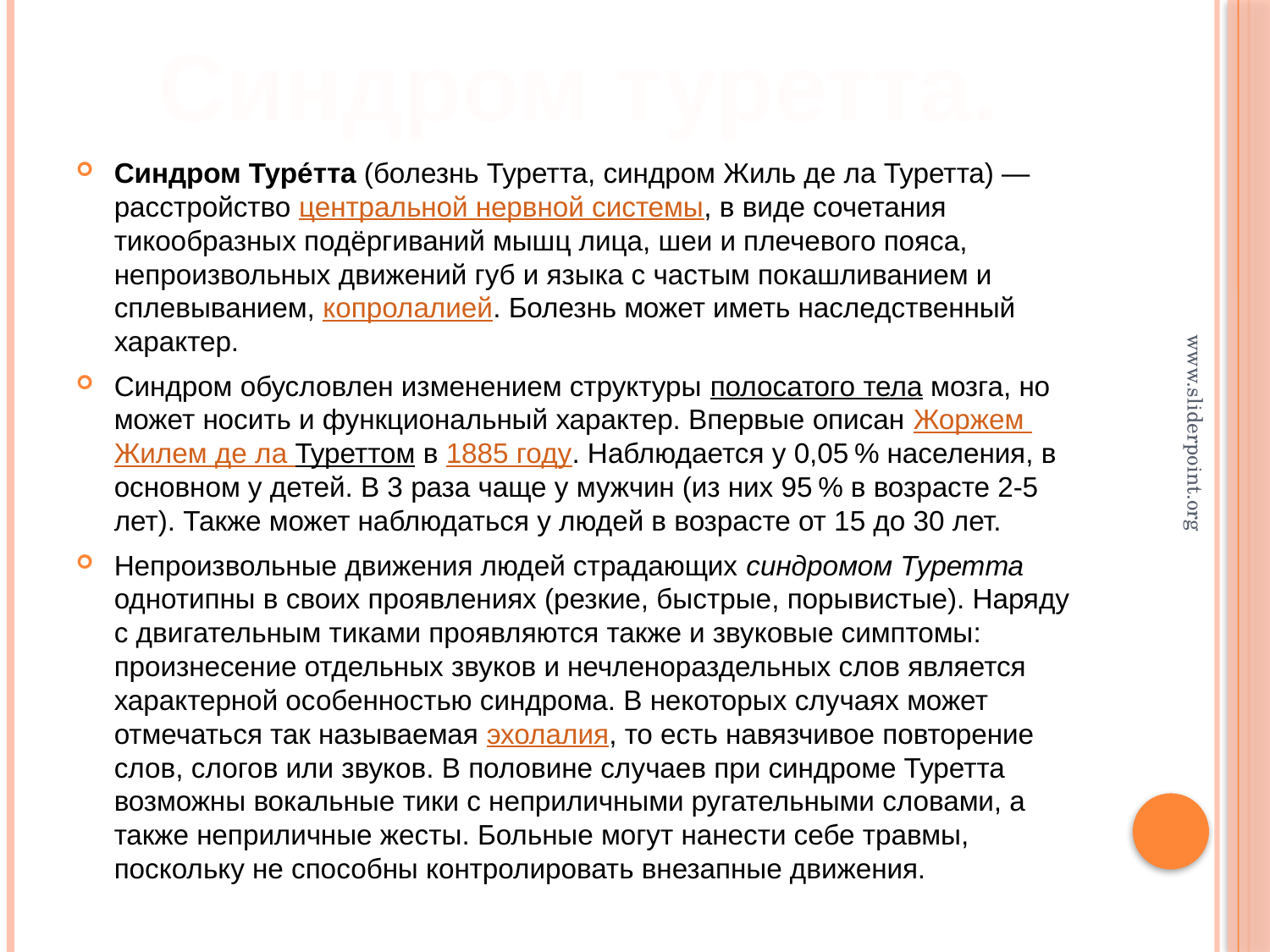

Синдром туретта.
#
Синдром Туре́тта (болезнь Туретта, синдром Жиль де ла Туретта) — расстройство центральной нервной системы, в виде сочетания тикообразных подёргиваний мышц лица, шеи и плечевого пояса, непроизвольных движений губ и языка с частым покашливанием и сплевыванием, копролалией. Болезнь может иметь наследственный характер.
Синдром обусловлен изменением структуры полосатого тела мозга, но может носить и функциональный характер. Впервые описан Жоржем Жилем де ла Туреттом в 1885 году. Наблюдается у 0,05 % населения, в основном у детей. В 3 раза чаще у мужчин (из них 95 % в возрасте 2-5 лет). Также может наблюдаться у людей в возрасте от 15 до 30 лет.
Непроизвольные движения людей страдающих синдромом Туретта однотипны в своих проявлениях (резкие, быстрые, порывистые). Наряду с двигательным тиками проявляются также и звуковые симптомы: произнесение отдельных звуков и нечленораздельных слов является характерной особенностью синдрома. В некоторых случаях может отмечаться так называемая эхолалия, то есть навязчивое повторение слов, слогов или звуков. В половине случаев при синдроме Туретта возможны вокальные тики с неприличными ругательными словами, а также неприличные жесты. Больные могут нанести себе травмы, поскольку не способны контролировать внезапные движения.
www.sliderpoint.org